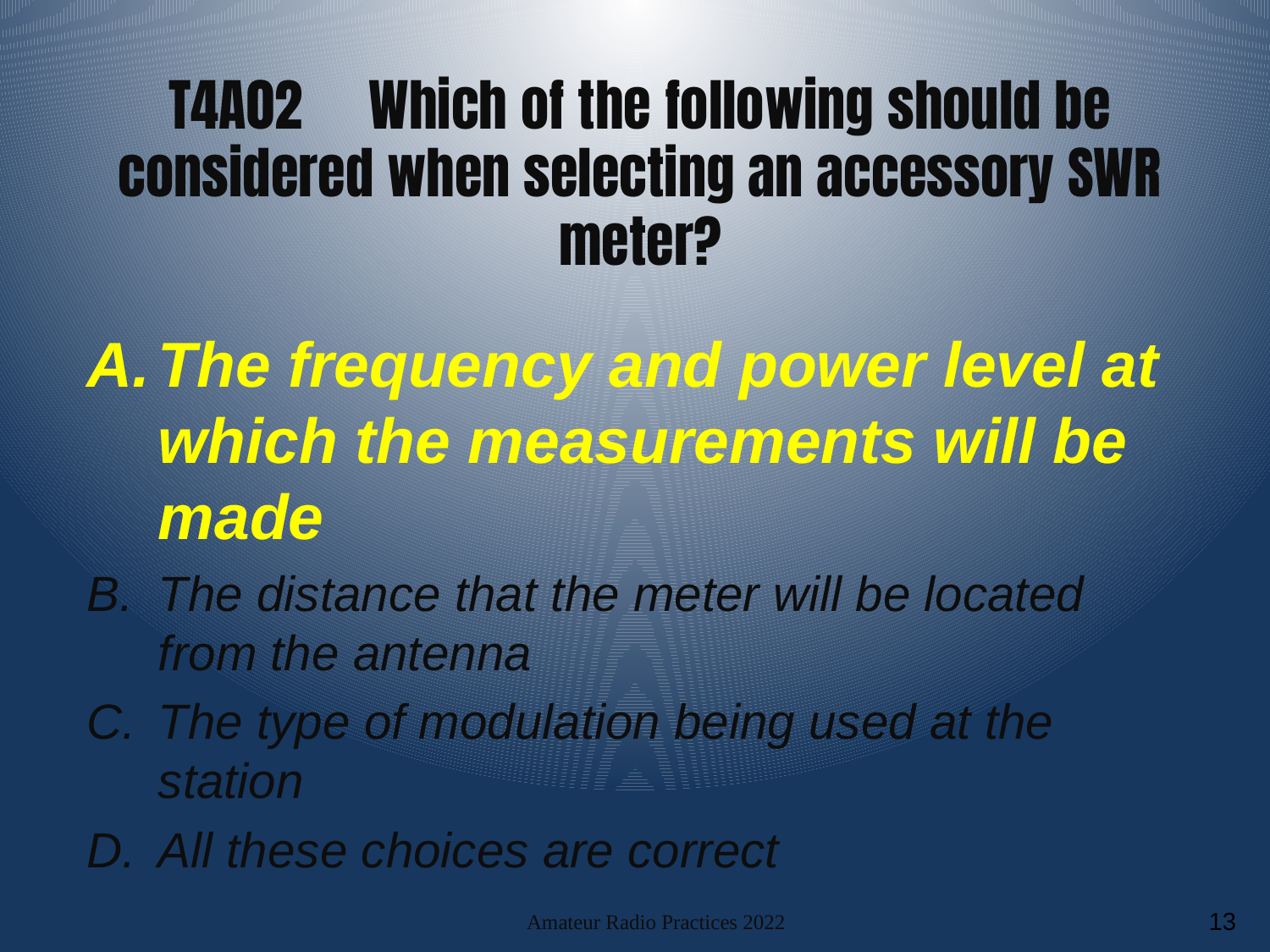

# T4A02     Which of the following should be considered when selecting an accessory SWR meter?
The frequency and power level at which the measurements will be made
The distance that the meter will be located from the antenna
The type of modulation being used at the station
All these choices are correct
Amateur Radio Practices 2022
13